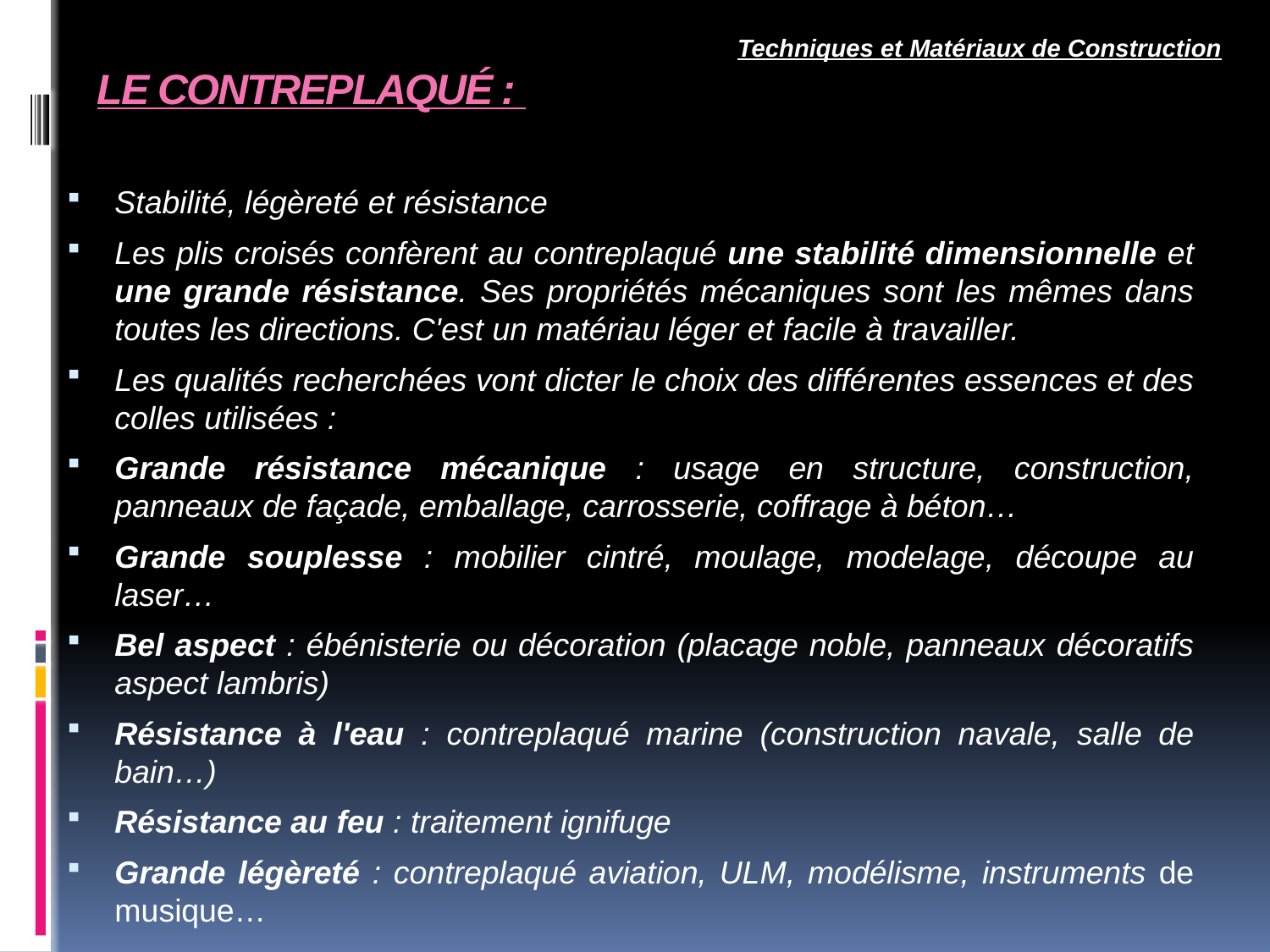

Techniques et Matériaux de Construction
# Le contreplaqué :
Stabilité, légèreté et résistance
Les plis croisés confèrent au contreplaqué une stabilité dimensionnelle et une grande résistance. Ses propriétés mécaniques sont les mêmes dans toutes les directions. C'est un matériau léger et facile à travailler.
Les qualités recherchées vont dicter le choix des différentes essences et des colles utilisées :
Grande résistance mécanique : usage en structure, construction, panneaux de façade, emballage, carrosserie, coffrage à béton…
Grande souplesse : mobilier cintré, moulage, modelage, découpe au laser…
Bel aspect : ébénisterie ou décoration (placage noble, panneaux décoratifs aspect lambris)
Résistance à l'eau : contreplaqué marine (construction navale, salle de bain…)
Résistance au feu : traitement ignifuge
Grande légèreté : contreplaqué aviation, ULM, modélisme, instruments de musique…